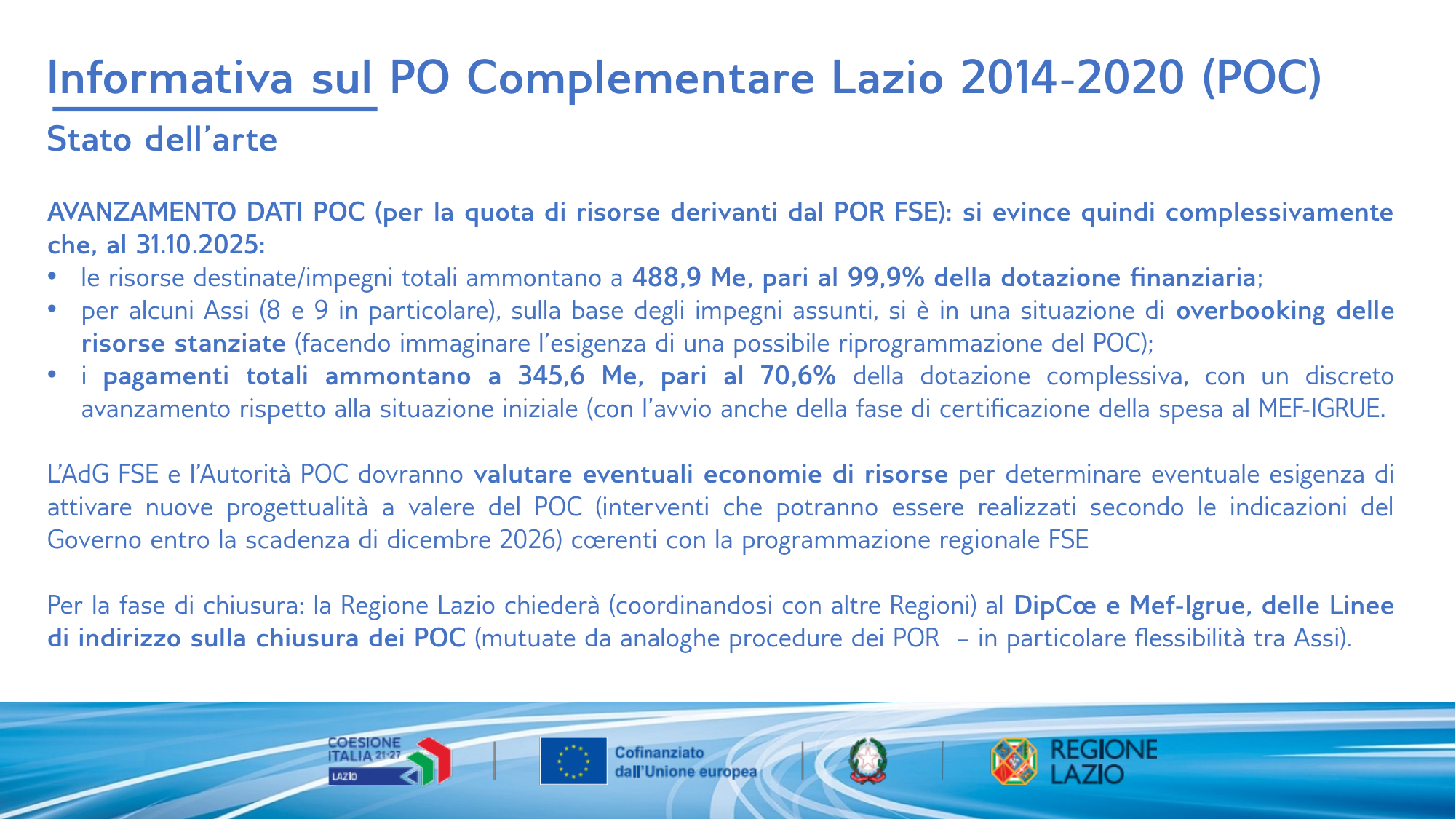

Informativa sul PO Complementare Lazio 2014-2020 (POC)
Stato dell’arte
AVANZAMENTO DATI POC (per la quota di risorse derivanti dal POR FSE): si evince quindi complessivamente che, al 31.10.2025:
le risorse destinate/impegni totali ammontano a 488,9 Me, pari al 99,9% della dotazione finanziaria;
per alcuni Assi (8 e 9 in particolare), sulla base degli impegni assunti, si è in una situazione di overbooking delle risorse stanziate (facendo immaginare l’esigenza di una possibile riprogrammazione del POC);
i pagamenti totali ammontano a 345,6 Me, pari al 70,6% della dotazione complessiva, con un discreto avanzamento rispetto alla situazione iniziale (con l’avvio anche della fase di certificazione della spesa al MEF-IGRUE.

L’AdG FSE e l’Autorità POC dovranno valutare eventuali economie di risorse per determinare eventuale esigenza di attivare nuove progettualità a valere del POC (interventi che potranno essere realizzati secondo le indicazioni del Governo entro la scadenza di dicembre 2026) coerenti con la programmazione regionale FSE

Per la fase di chiusura: la Regione Lazio chiederà (coordinandosi con altre Regioni) al DipCoe e Mef-Igrue, delle Linee di indirizzo sulla chiusura dei POC (mutuate da analoghe procedure dei POR  – in particolare flessibilità tra Assi).